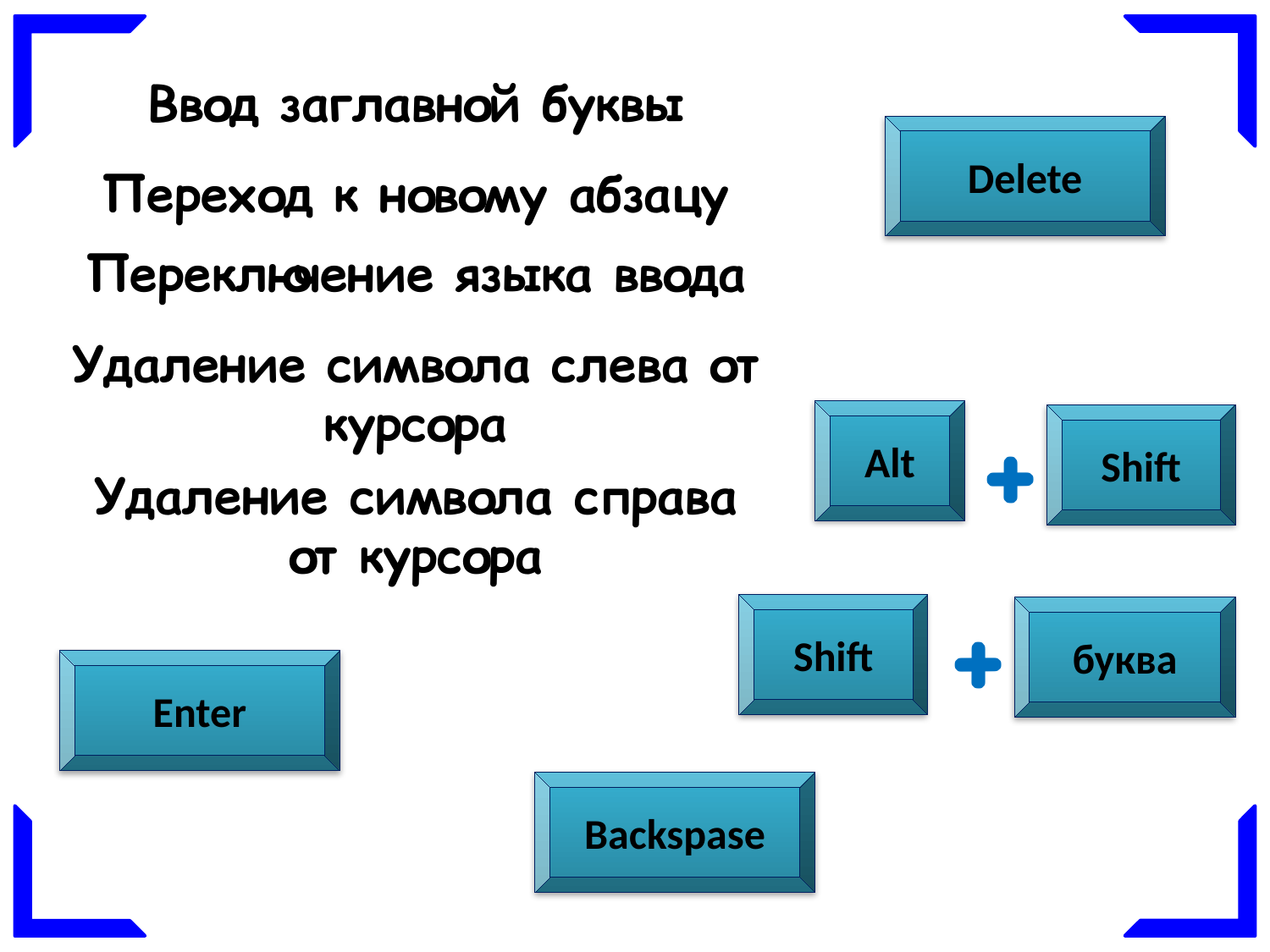

Ввод заглавной буквы
Delete
Переход к новому абзацу
Переключение языка ввода
Удаление символа слева от курсора
Alt
+
Shift
Удаление символа справа от курсора
+
Shift
буква
Enter
Backspase